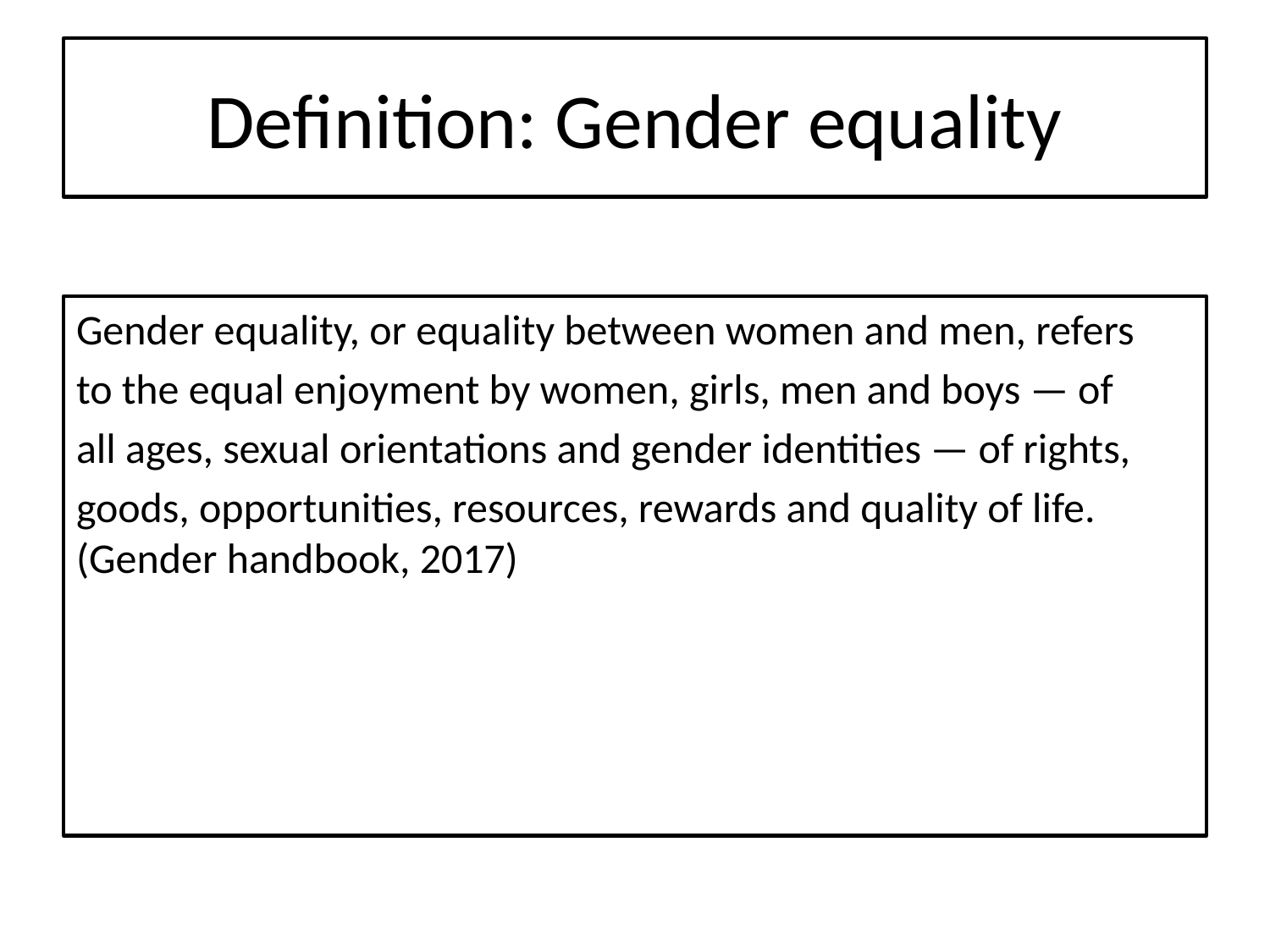

# Definition: Gender equality
Gender equality, or equality between women and men, refers
to the equal enjoyment by women, girls, men and boys — of
all ages, sexual orientations and gender identities — of rights,
goods, opportunities, resources, rewards and quality of life. (Gender handbook, 2017)